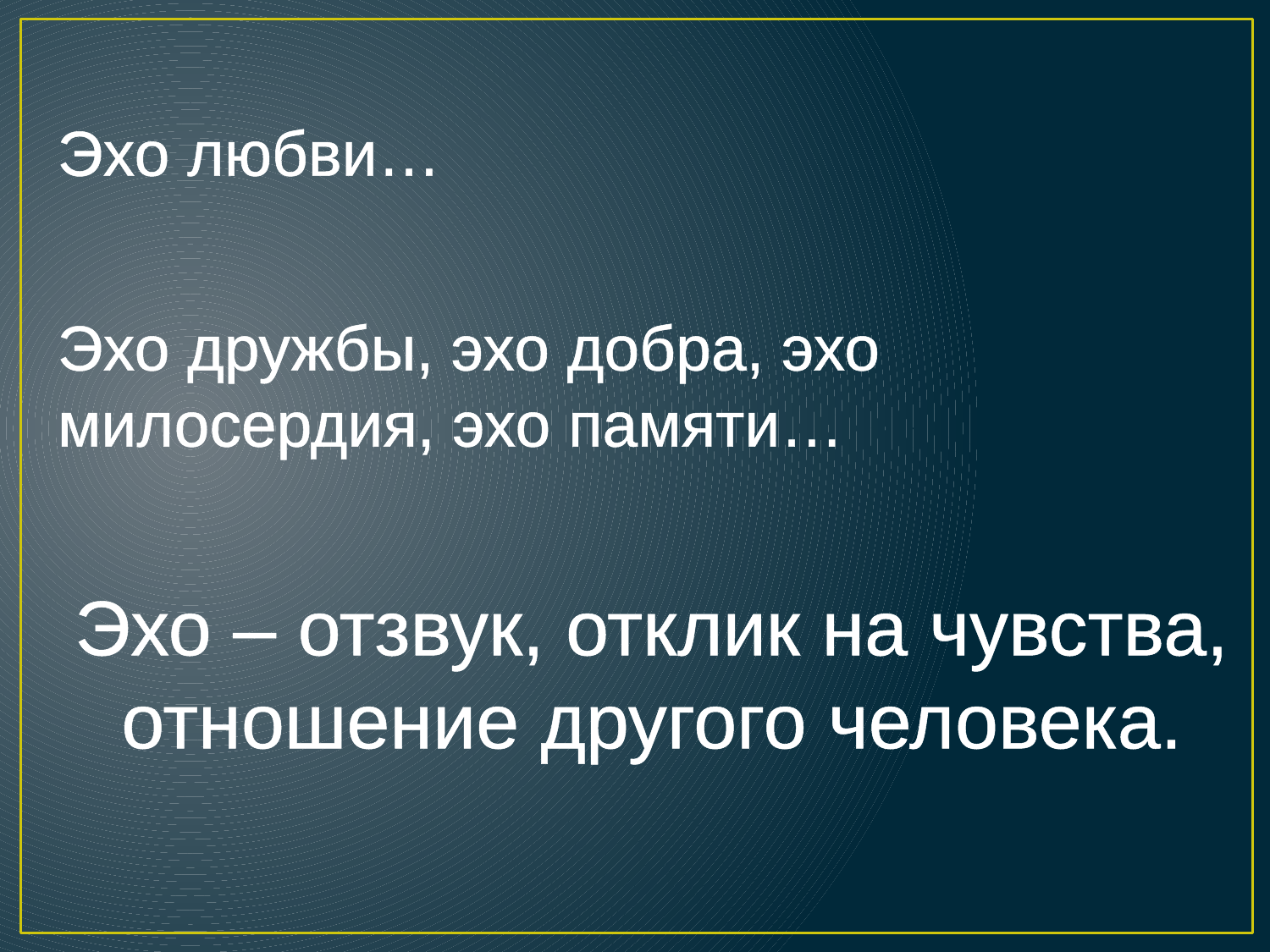

Эхо любви…

Эхо дружбы, эхо добра, эхо милосердия, эхо памяти…

Эхо – отзвук, отклик на чувства, отношение другого человека.